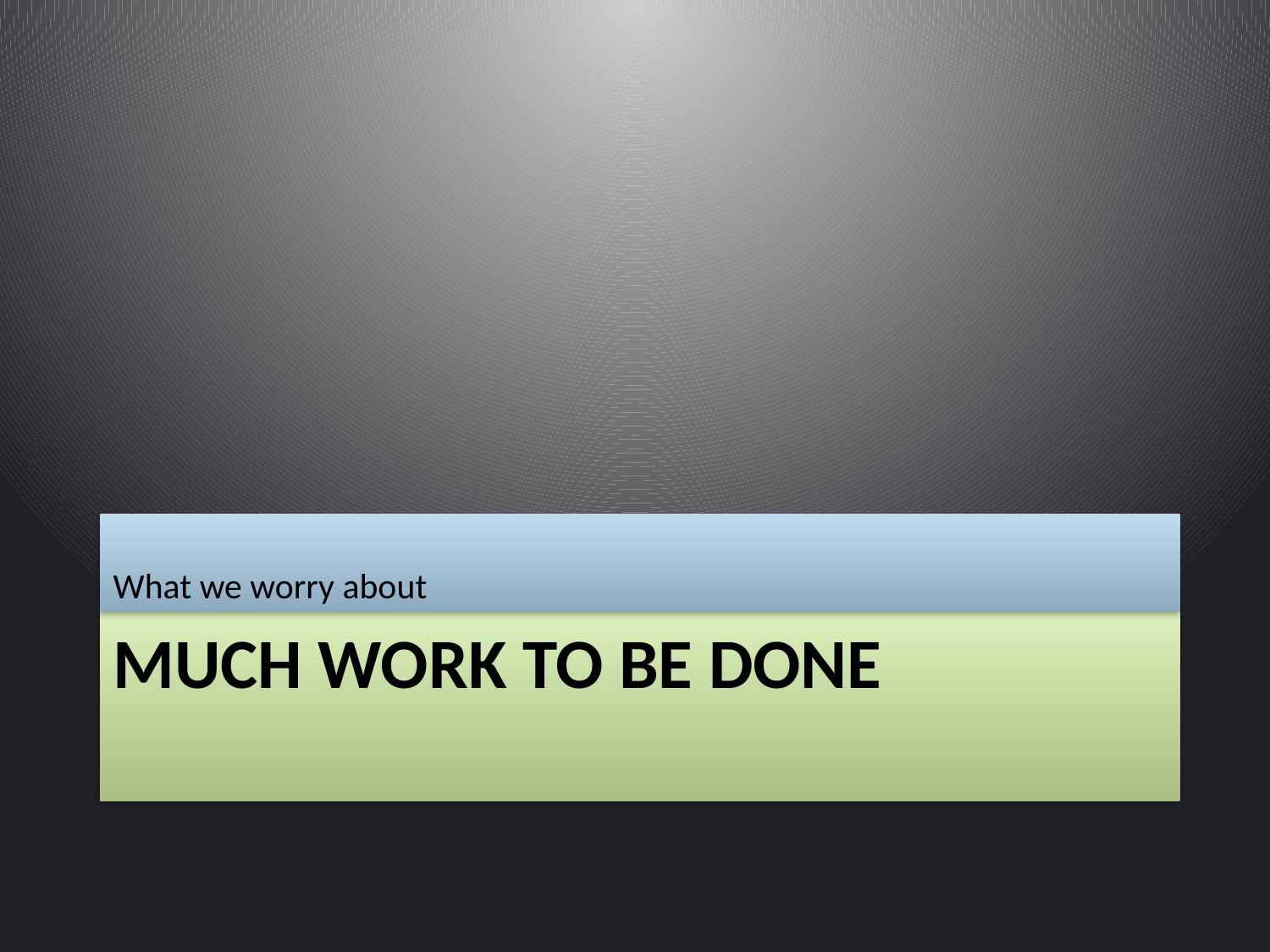

What we worry about
# Much Work to be done